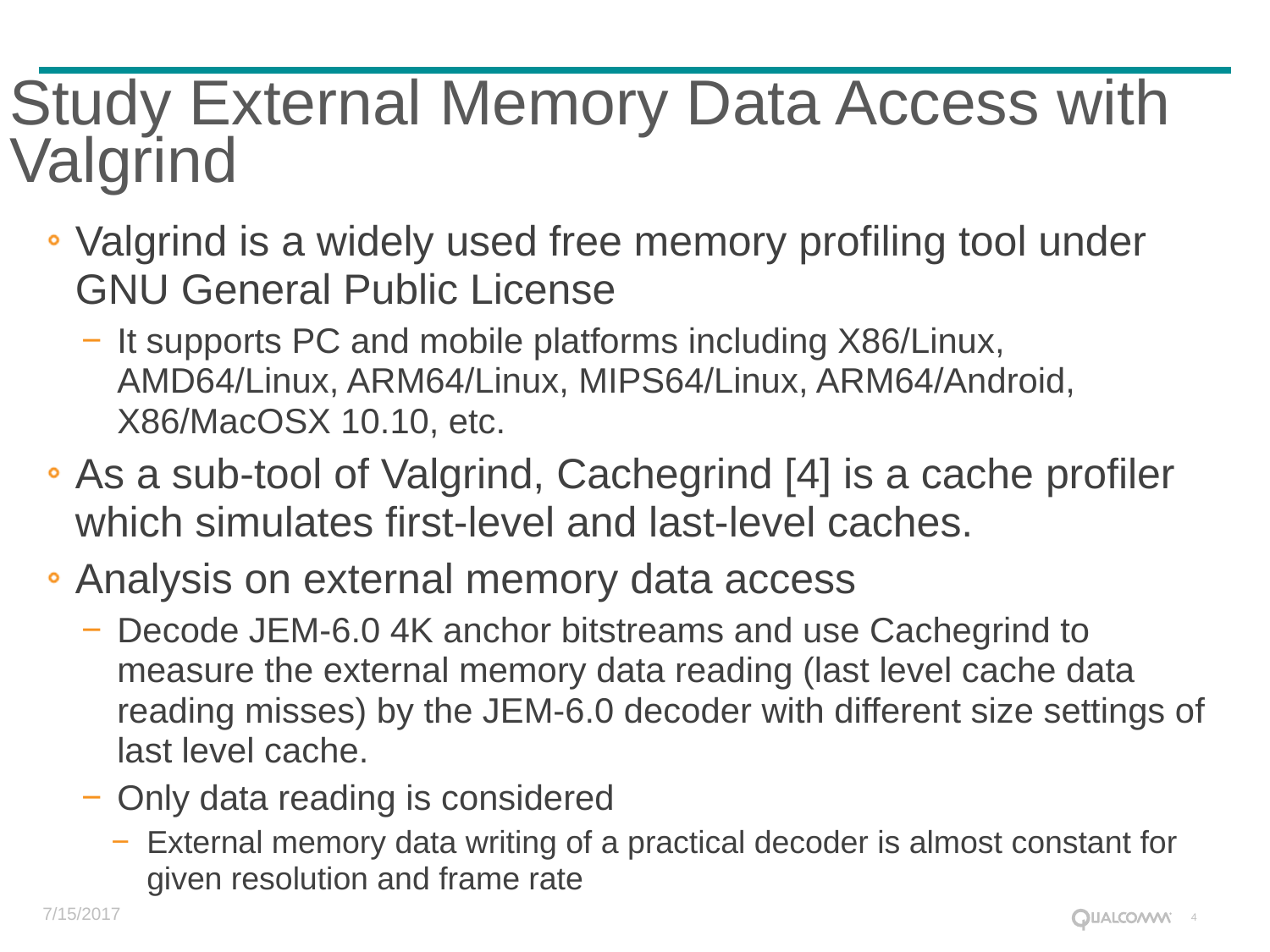

# Study External Memory Data Access with Valgrind
Valgrind is a widely used free memory profiling tool under GNU General Public License
It supports PC and mobile platforms including X86/Linux, AMD64/Linux, ARM64/Linux, MIPS64/Linux, ARM64/Android, X86/MacOSX 10.10, etc.
As a sub-tool of Valgrind, Cachegrind [4] is a cache profiler which simulates first-level and last-level caches.
Analysis on external memory data access
Decode JEM-6.0 4K anchor bitstreams and use Cachegrind to measure the external memory data reading (last level cache data reading misses) by the JEM-6.0 decoder with different size settings of last level cache.
Only data reading is considered
External memory data writing of a practical decoder is almost constant for given resolution and frame rate